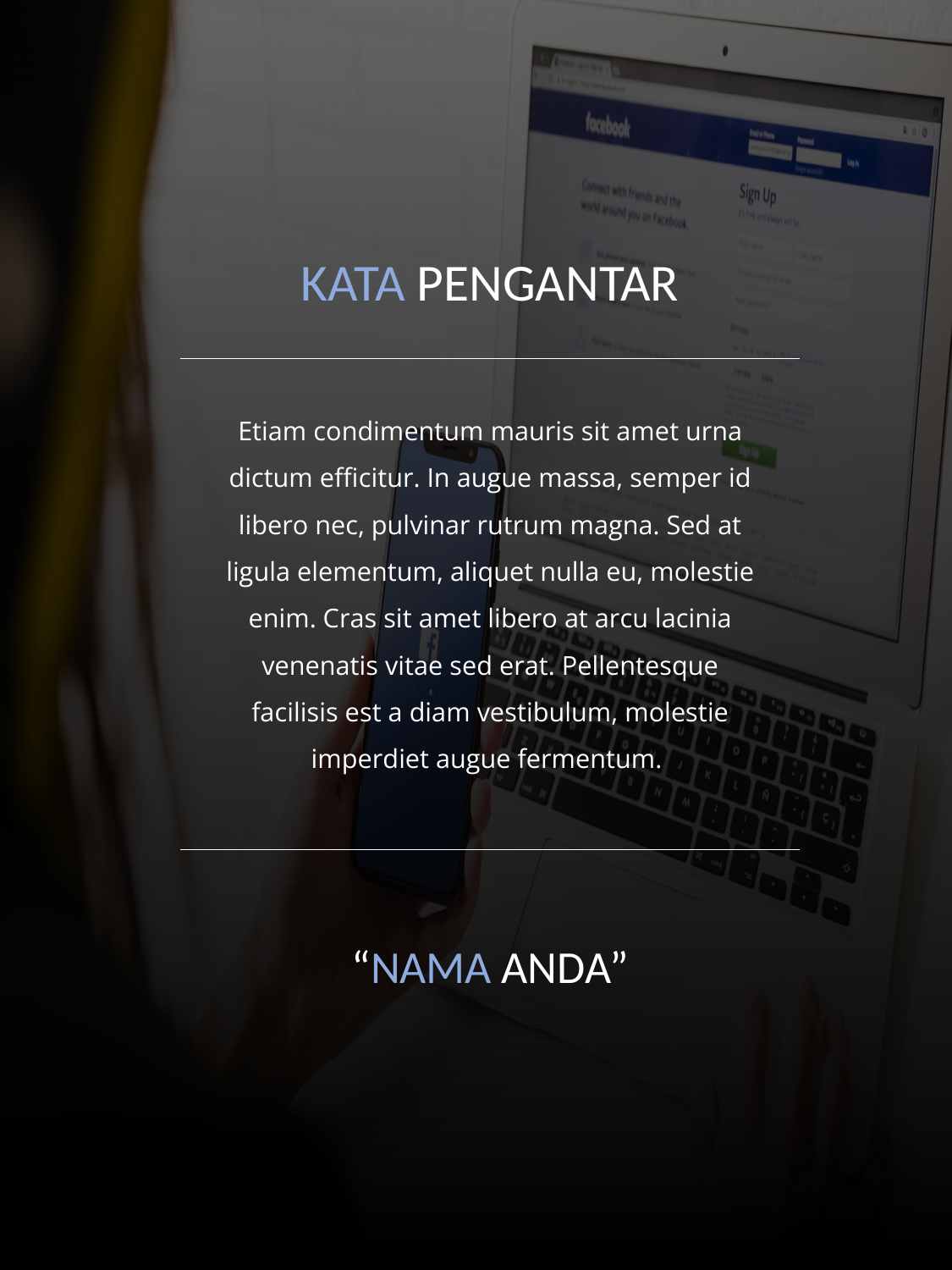

KATA PENGANTAR
Etiam condimentum mauris sit amet urna dictum efficitur. In augue massa, semper id libero nec, pulvinar rutrum magna. Sed at ligula elementum, aliquet nulla eu, molestie enim. Cras sit amet libero at arcu lacinia venenatis vitae sed erat. Pellentesque facilisis est a diam vestibulum, molestie imperdiet augue fermentum.
“NAMA ANDA”